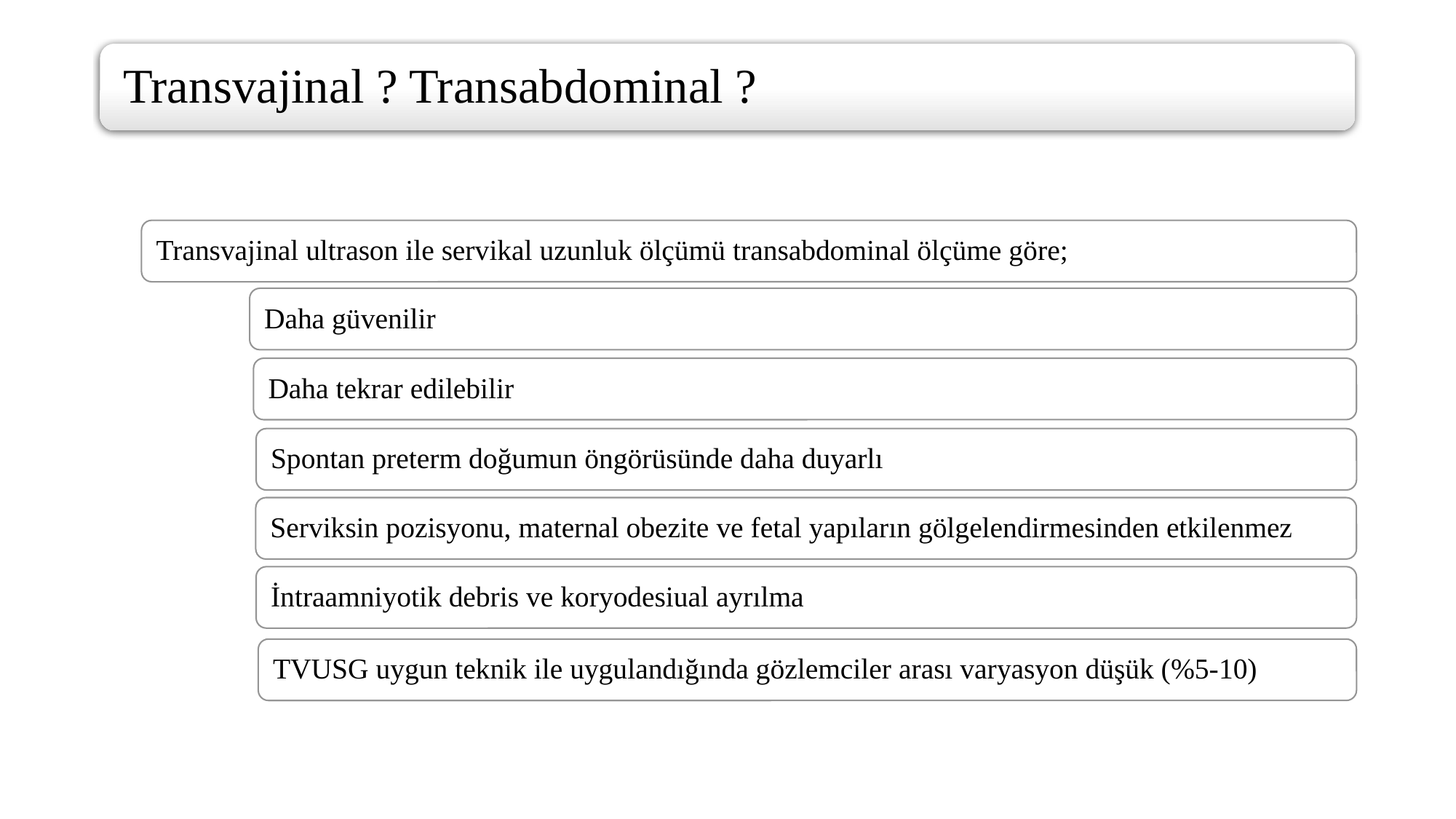

Transvajinal ? Transabdominal ?
Transvajinal ultrason ile servikal uzunluk ölçümü transabdominal ölçüme göre;
Daha güvenilir
Daha tekrar edilebilir
Spontan preterm doğumun öngörüsünde daha duyarlı
Serviksin pozisyonu, maternal obezite ve fetal yapıların gölgelendirmesinden etkilenmez
İntraamniyotik debris ve koryodesiual ayrılma
TVUSG uygun teknik ile uygulandığında gözlemciler arası varyasyon düşük (%5-10)